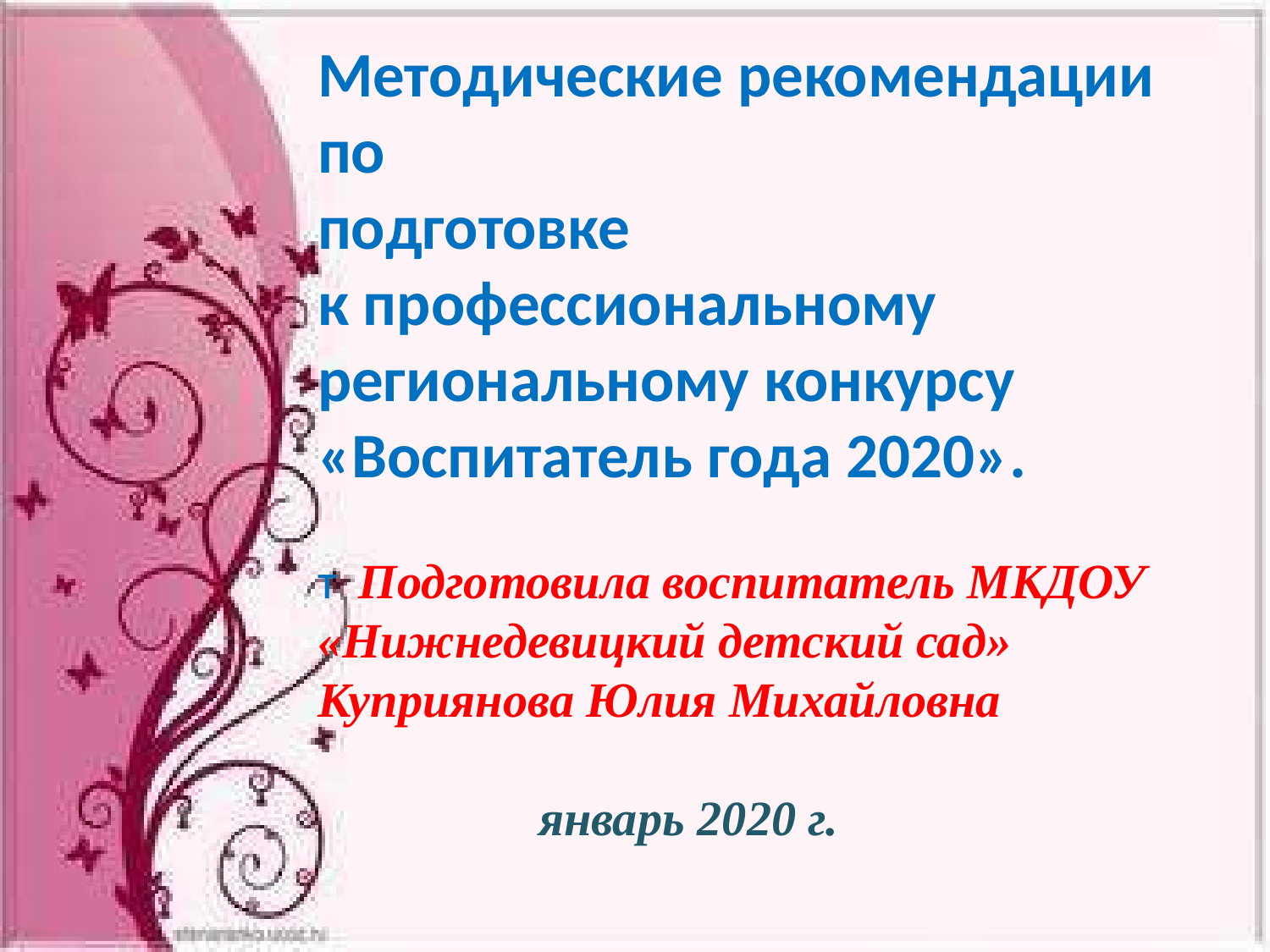

# Методические рекомендации     по подготовке к профессиональному  региональному конкурсу «Воспитатель года 2020». т  Подготовила воспитатель МКДОУ   «Нижнедевицкий детский сад»        Куприянова Юлия Михайловна январь 2020 г.